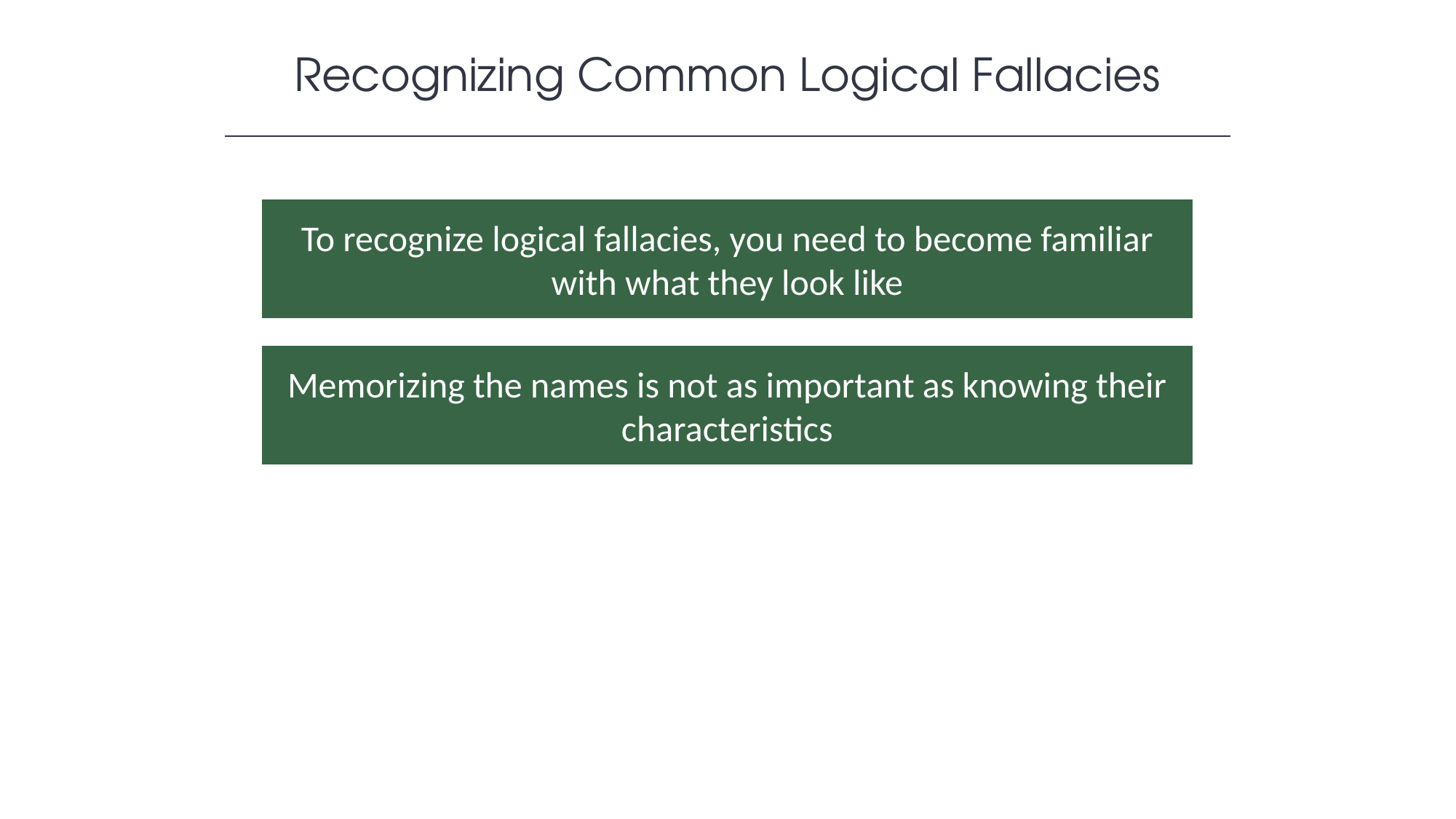

Recognizing Common Logical Fallacies
HAWKES LEARNING
To recognize logical fallacies, you need to become familiar with what they look like
Memorizing the names is not as important as knowing their characteristics